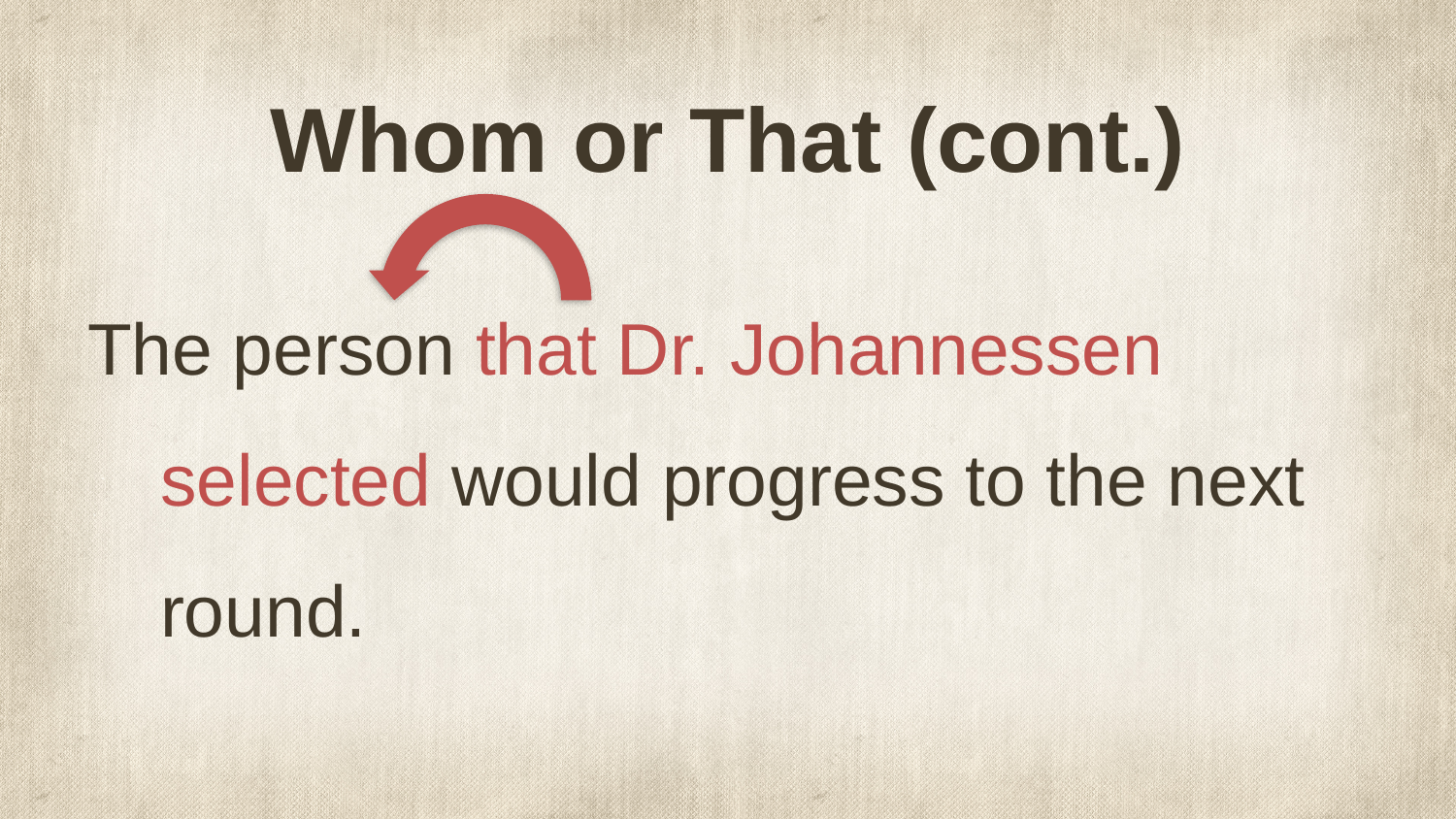

# Whom or That (cont.)

The person that Dr. Johannessen selected would progress to the next round.